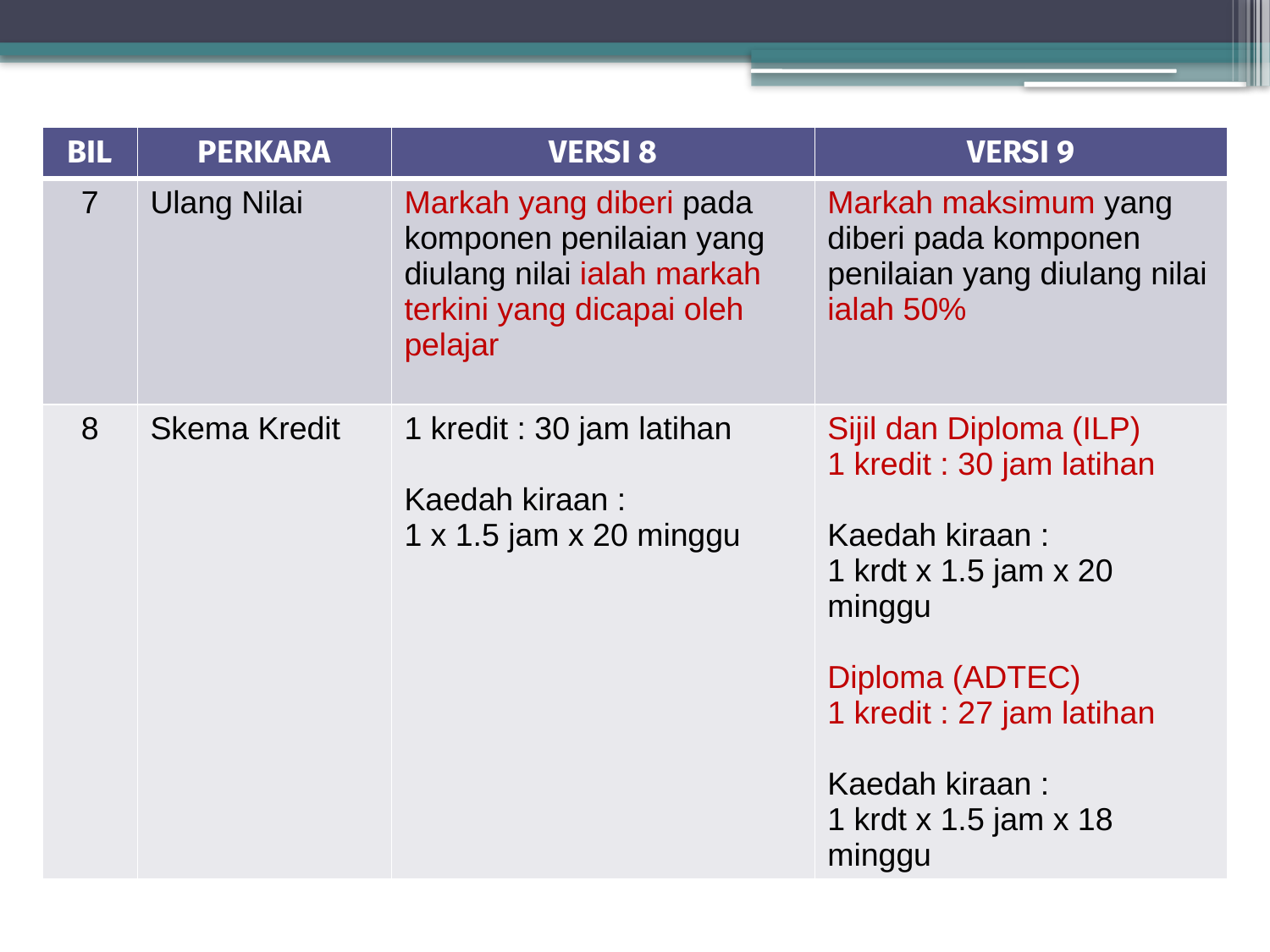

| BIL | PERKARA | VERSI 8 | VERSI 9 |
| --- | --- | --- | --- |
| 7 | Ulang Nilai | Markah yang diberi pada komponen penilaian yang diulang nilai ialah markah terkini yang dicapai oleh pelajar | Markah maksimum yang diberi pada komponen penilaian yang diulang nilai ialah 50% |
| 8 | Skema Kredit | 1 kredit : 30 jam latihan Kaedah kiraan : 1 x 1.5 jam x 20 minggu | Sijil dan Diploma (ILP) 1 kredit : 30 jam latihan Kaedah kiraan : 1 krdt x 1.5 jam x 20 minggu Diploma (ADTEC) 1 kredit : 27 jam latihan Kaedah kiraan : 1 krdt x 1.5 jam x 18 minggu |